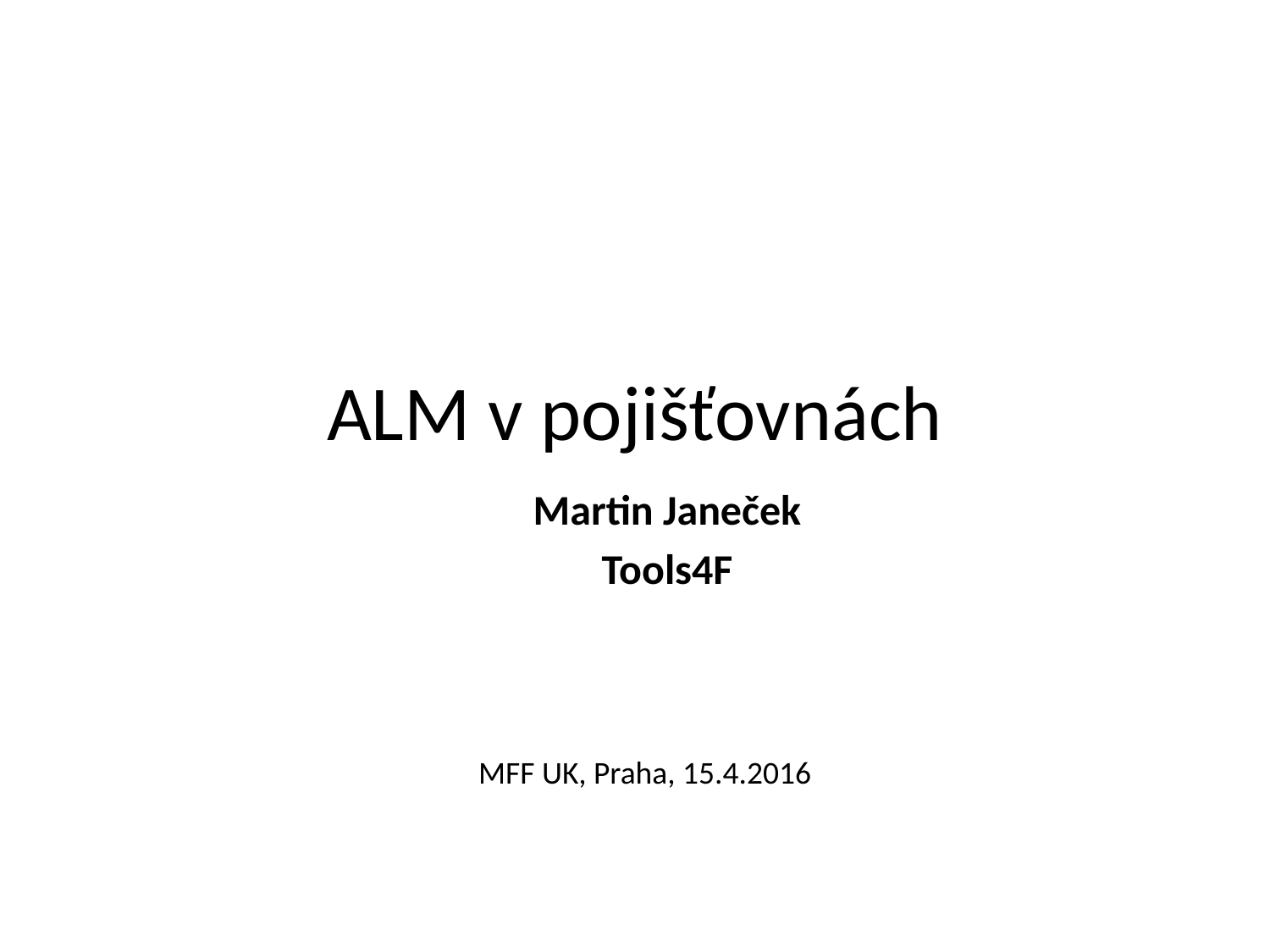

# ALM v pojišťovnách
Martin Janeček
Tools4F
MFF UK, Praha, 15.4.2016